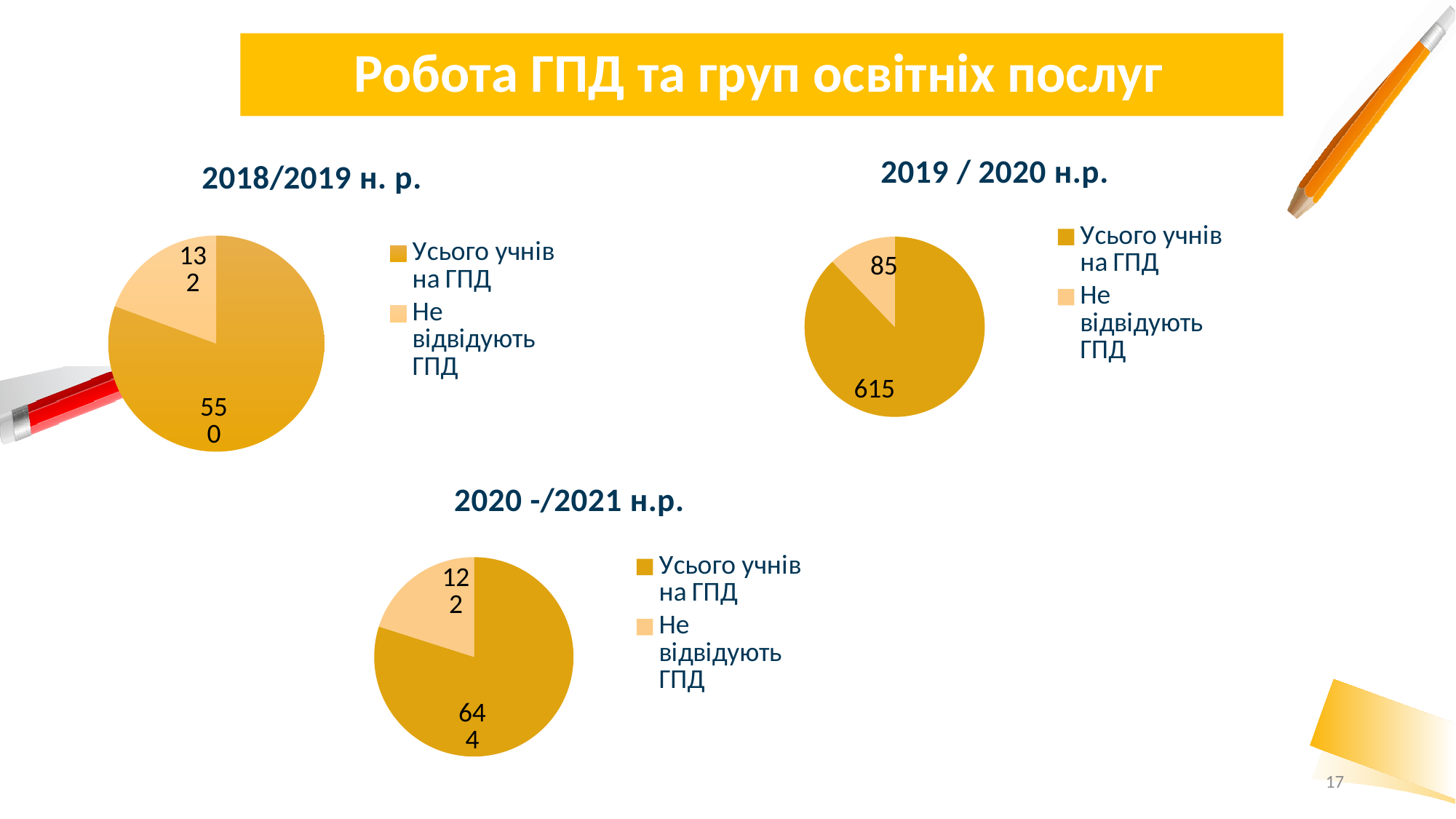

# Робота ГПД та груп освітніх послуг

### Chart: 2019 / 2020 н.р.

| Category | 2016 / 2017 н.р. |
|---|---|
| Усього учнів на ГПД | 615.0 |
| Не відвідують ГПД | 85.0 |

### Chart:

| Category | 2018/2019 н. р. |
|---|---|
| Усього учнів на ГПД | 550.0 |
| Не відвідують ГПД | 132.0 |

### Chart:

| Category | 2020 -/2021 н.р. |
|---|---|
| Усього учнів на ГПД | 517.0 |
| Не відвідують ГПД | 130.0 |
17